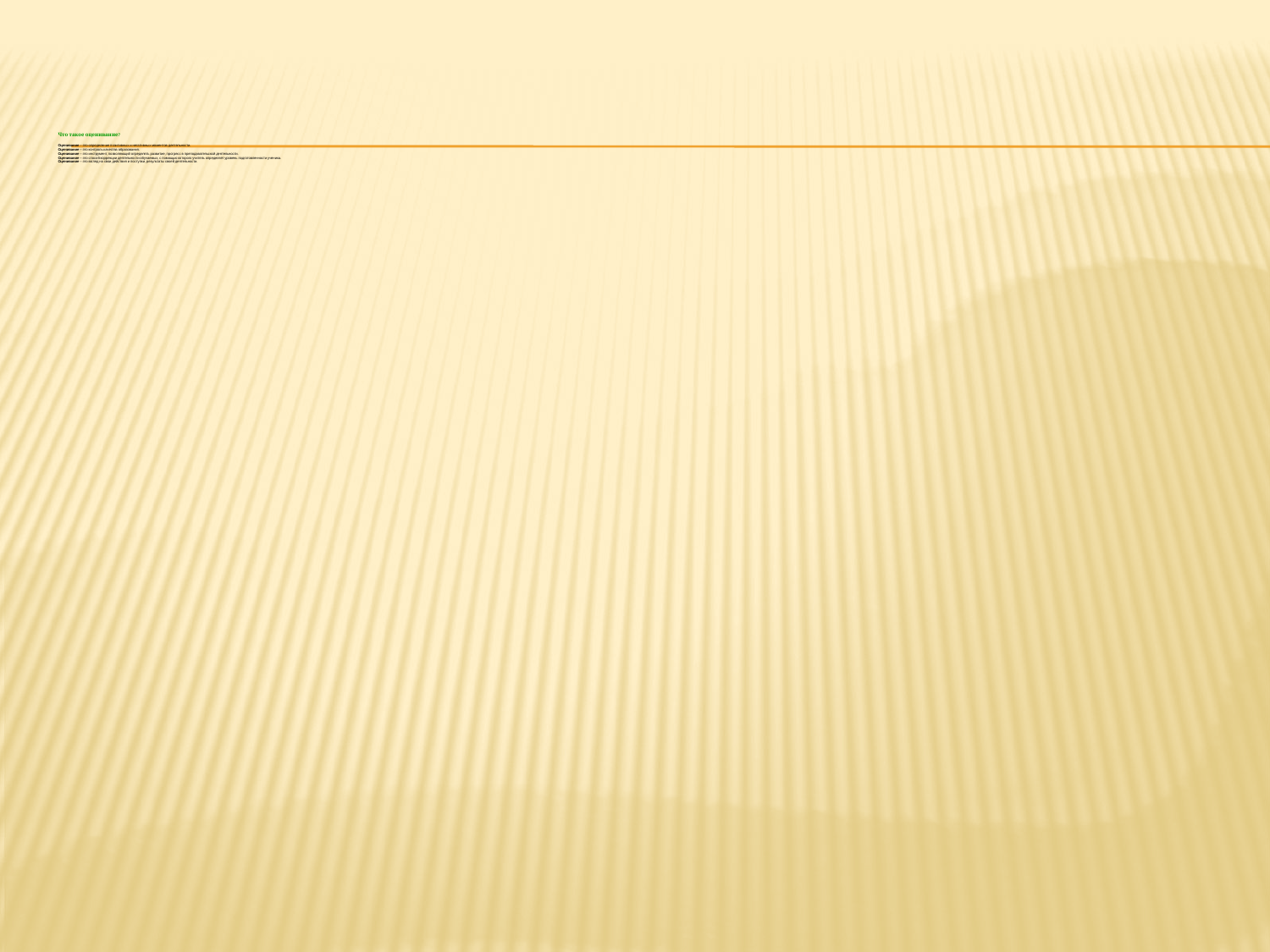

# Что такое оценивание? Оценивание – это определение позитивных и негативных моментов деятельности. Оценивание – это контроль качества образования. Оценивание – это инструмент, позволяющий определять развитие, прогресс в преподавательской деятельности. Оценивание – это способ коррекции деятельности обучаемых, с помощью которого учитель определяет уровень подготовленности ученика. Оценивание – это взгляд на свои действия и поступки, результаты своей деятельности.